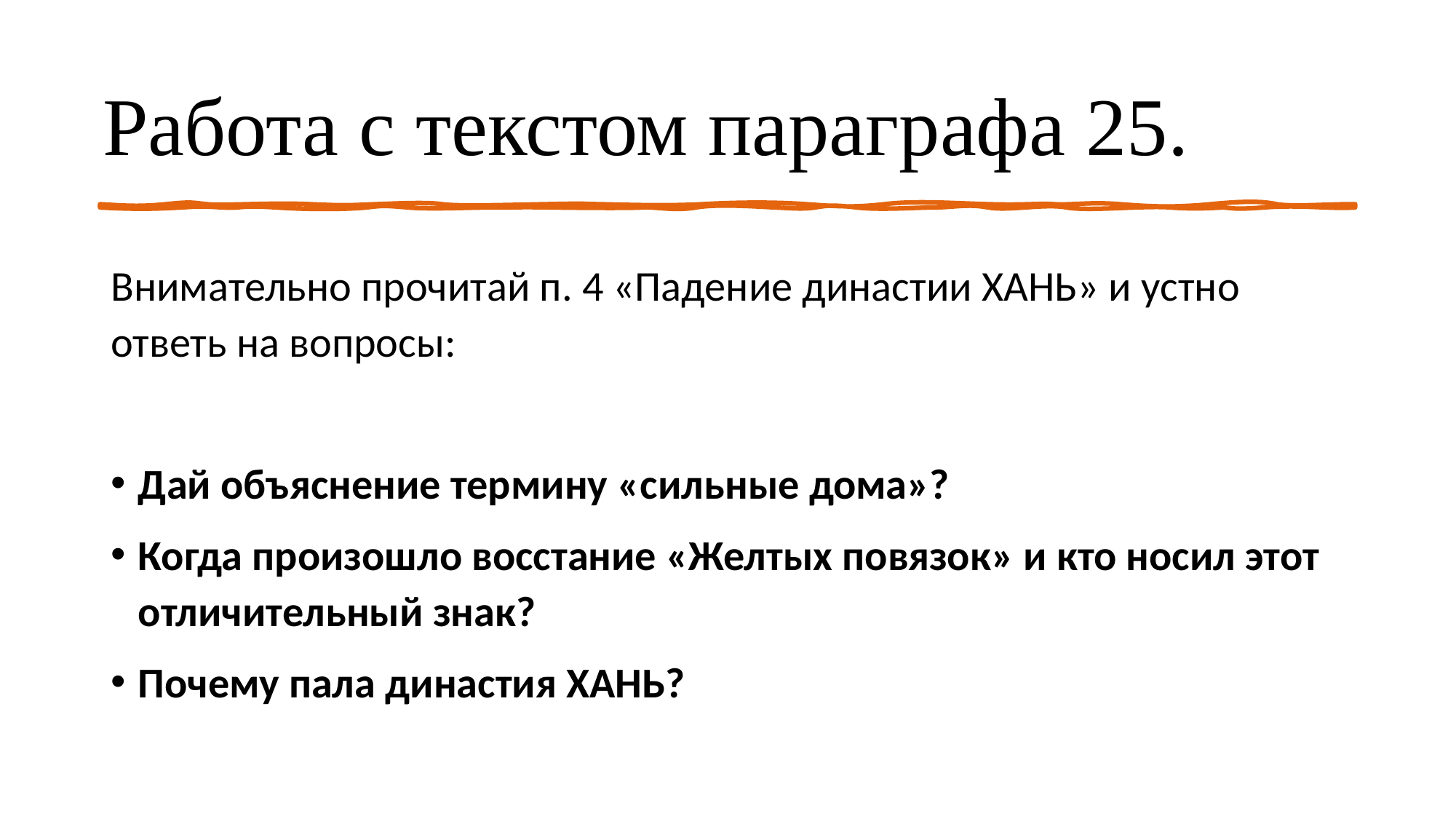

# Работа с текстом параграфа 25.
Внимательно прочитай п. 4 «Падение династии ХАНЬ» и устно ответь на вопросы:

Дай объяснение термину «сильные дома»?
Когда произошло восстание «Желтых повязок» и кто носил этот отличительный знак?
Почему пала династия ХАНЬ?